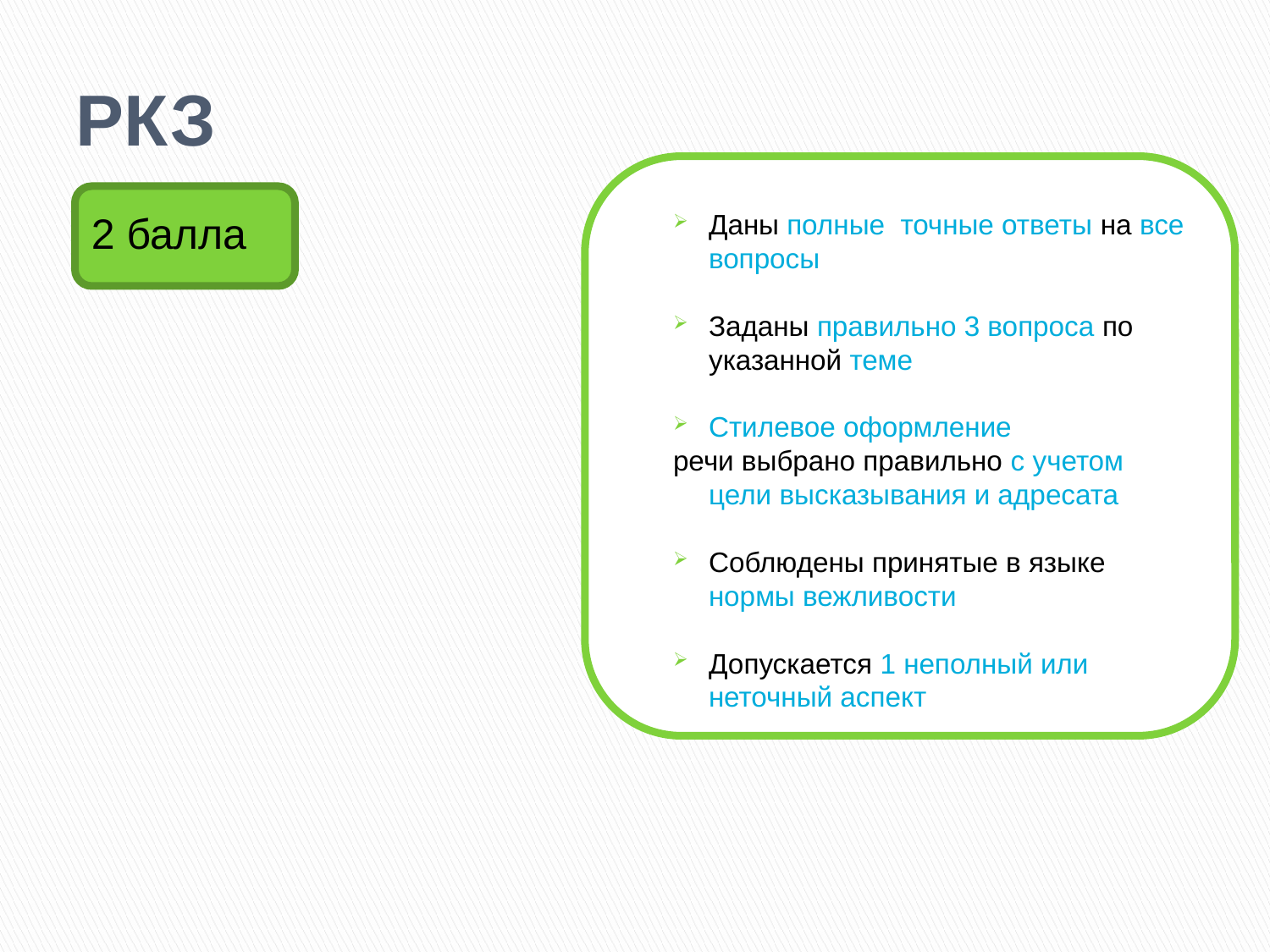

# РКЗ

2 балла
Даны полные  точные ответы на все вопросы

Заданы правильно 3 вопроса по указанной теме

Стилевое оформление
речи выбрано правильно с учетом цели высказывания и адресата

Соблюдены принятые в языке нормы вежливости

Допускается 1 неполный или неточный аспект